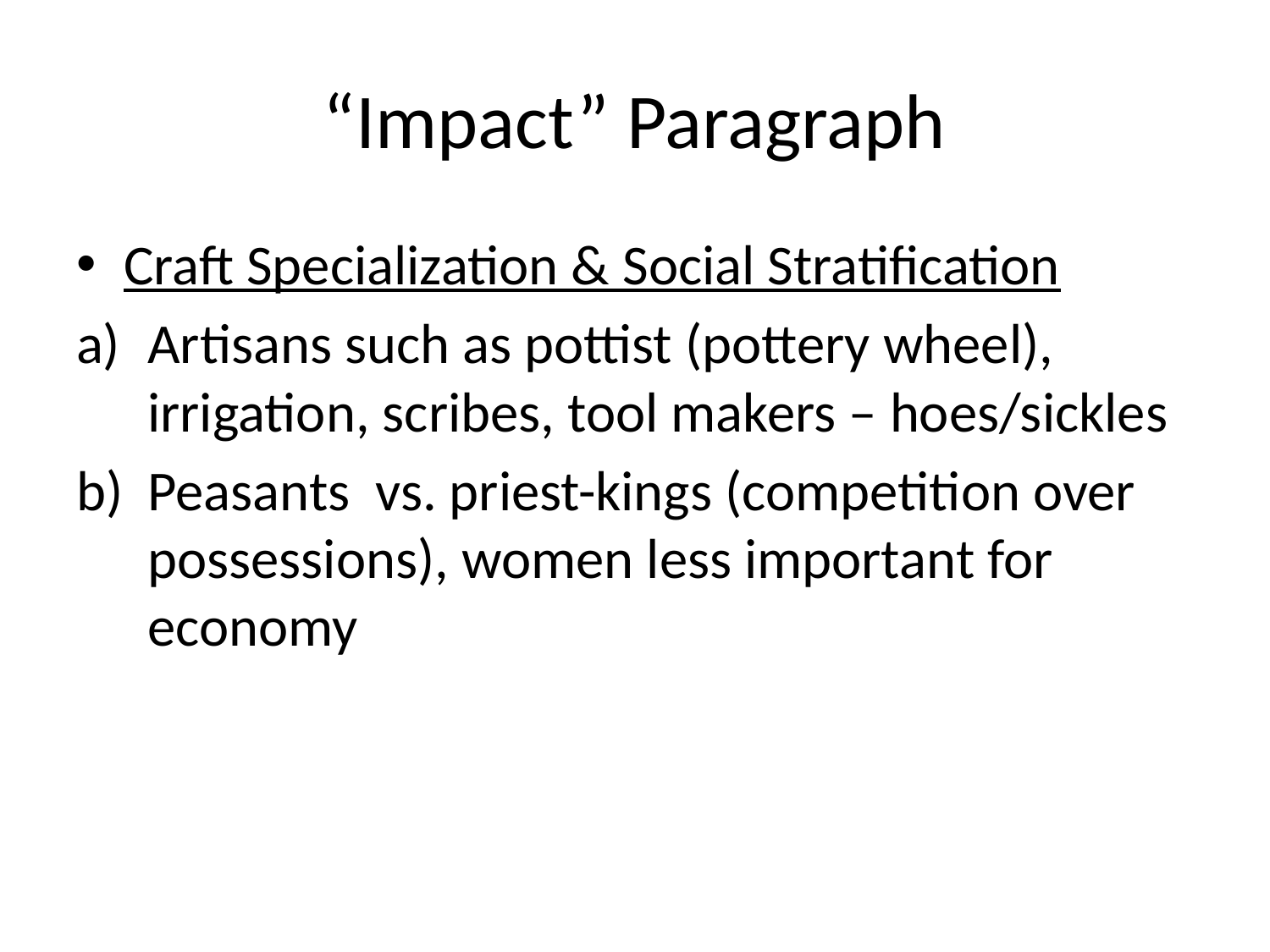

# “Impact” Paragraph
Craft Specialization & Social Stratification
Artisans such as pottist (pottery wheel), irrigation, scribes, tool makers – hoes/sickles
Peasants  vs. priest-kings (competition over possessions), women less important for economy